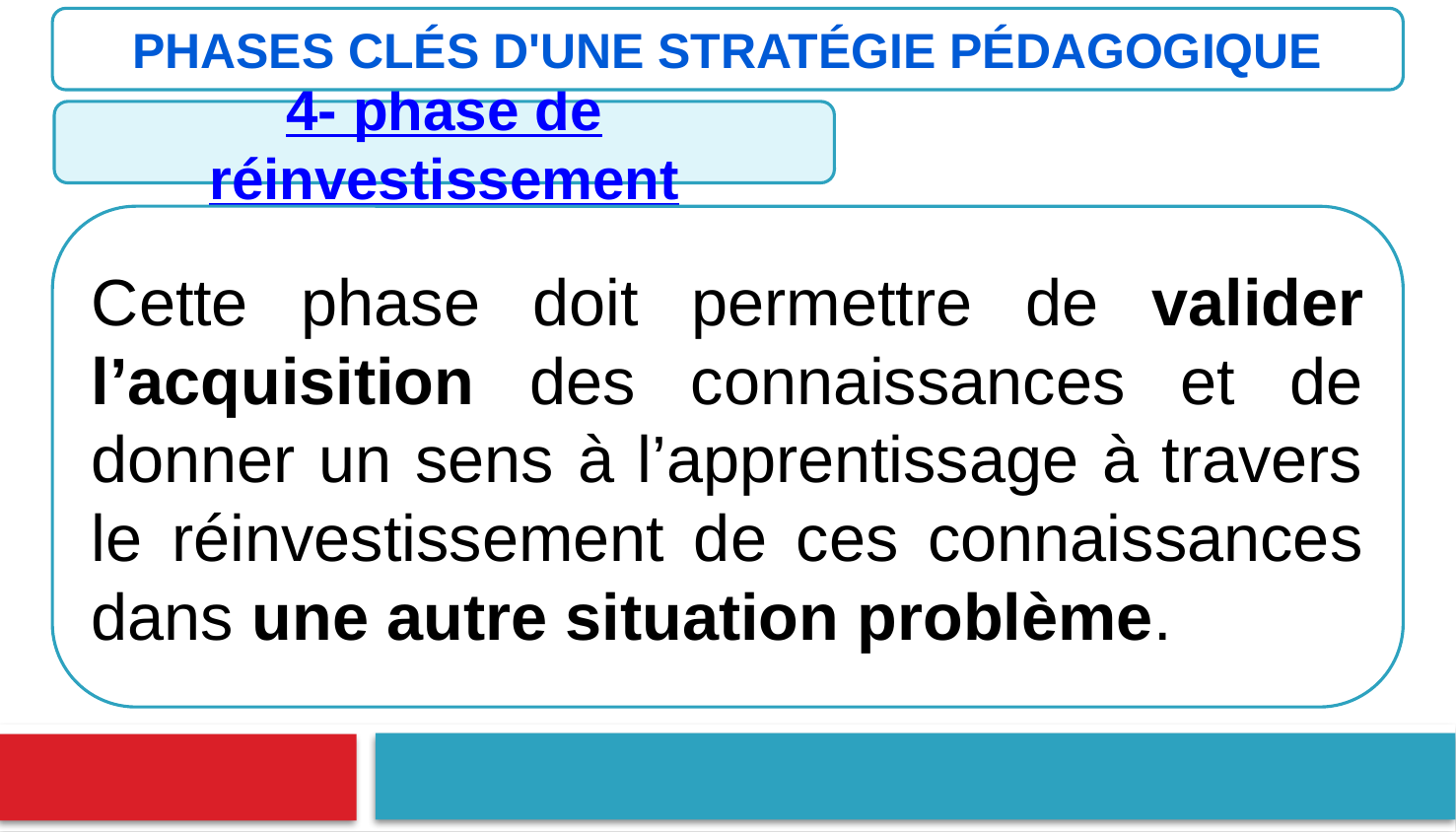

phases clés d'une stratégie pédagogique
4- phase de réinvestissement
Cette phase doit permettre de valider l’acquisition des connaissances et de donner un sens à l’apprentissage à travers le réinvestissement de ces connaissances dans une autre situation problème.